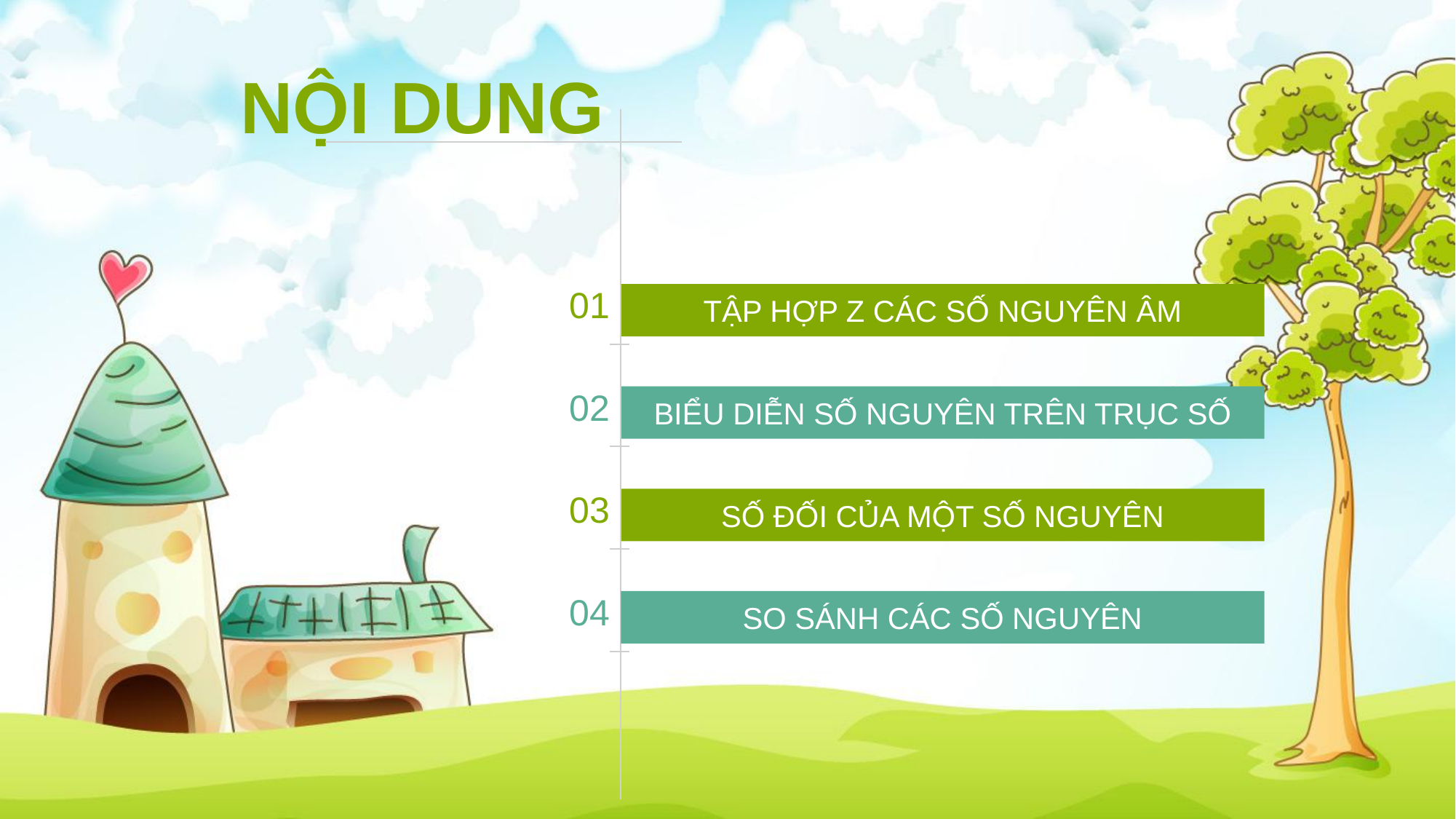

NỘI DUNG
01
TẬP HỢP Z CÁC SỐ NGUYÊN ÂM
02
BIỂU DIỄN SỐ NGUYÊN TRÊN TRỤC SỐ
03
SỐ ĐỐI CỦA MỘT SỐ NGUYÊN
04
SO SÁNH CÁC SỐ NGUYÊN